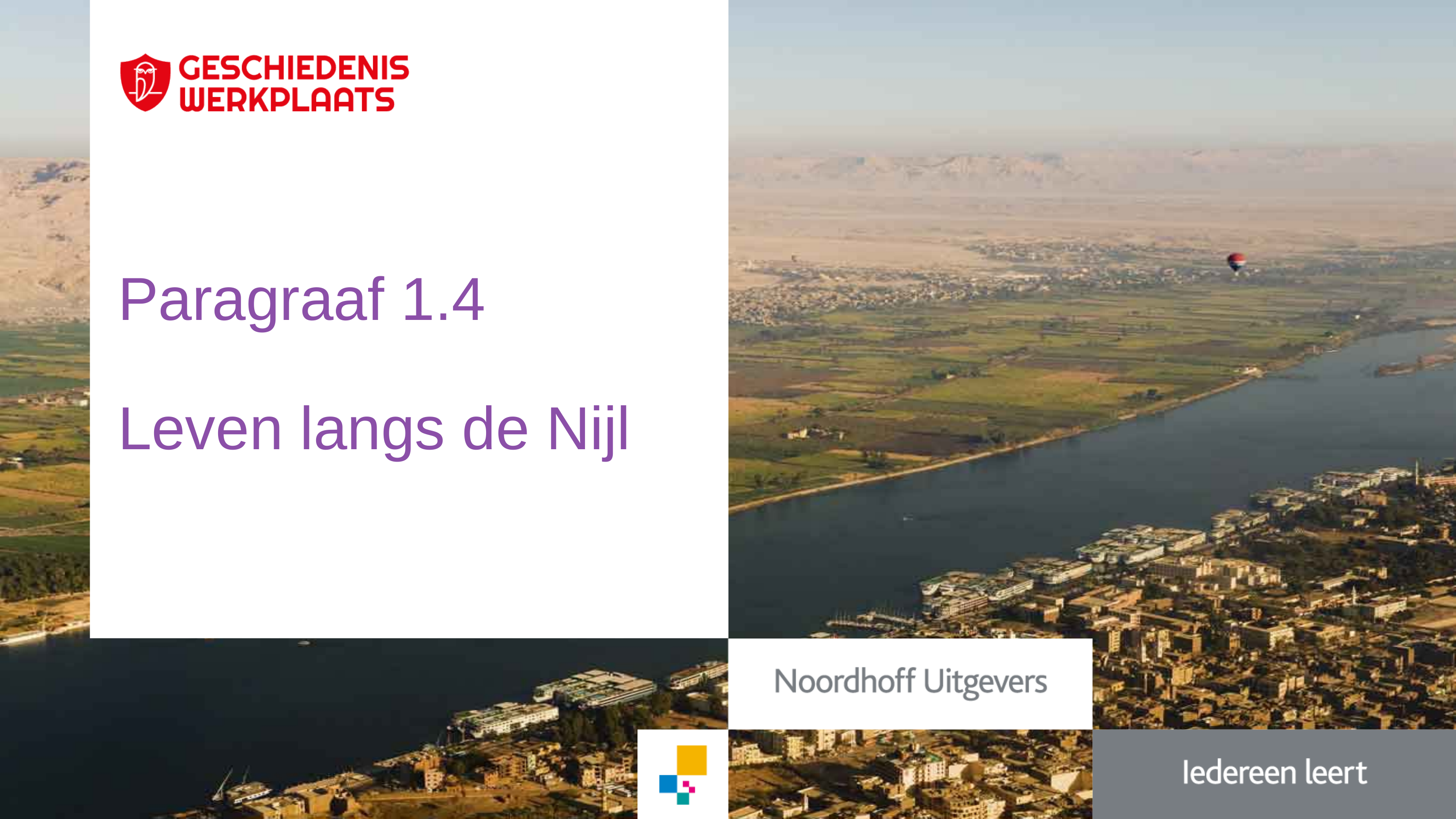

# Paragraaf 1.4 Leven langs de Nijl